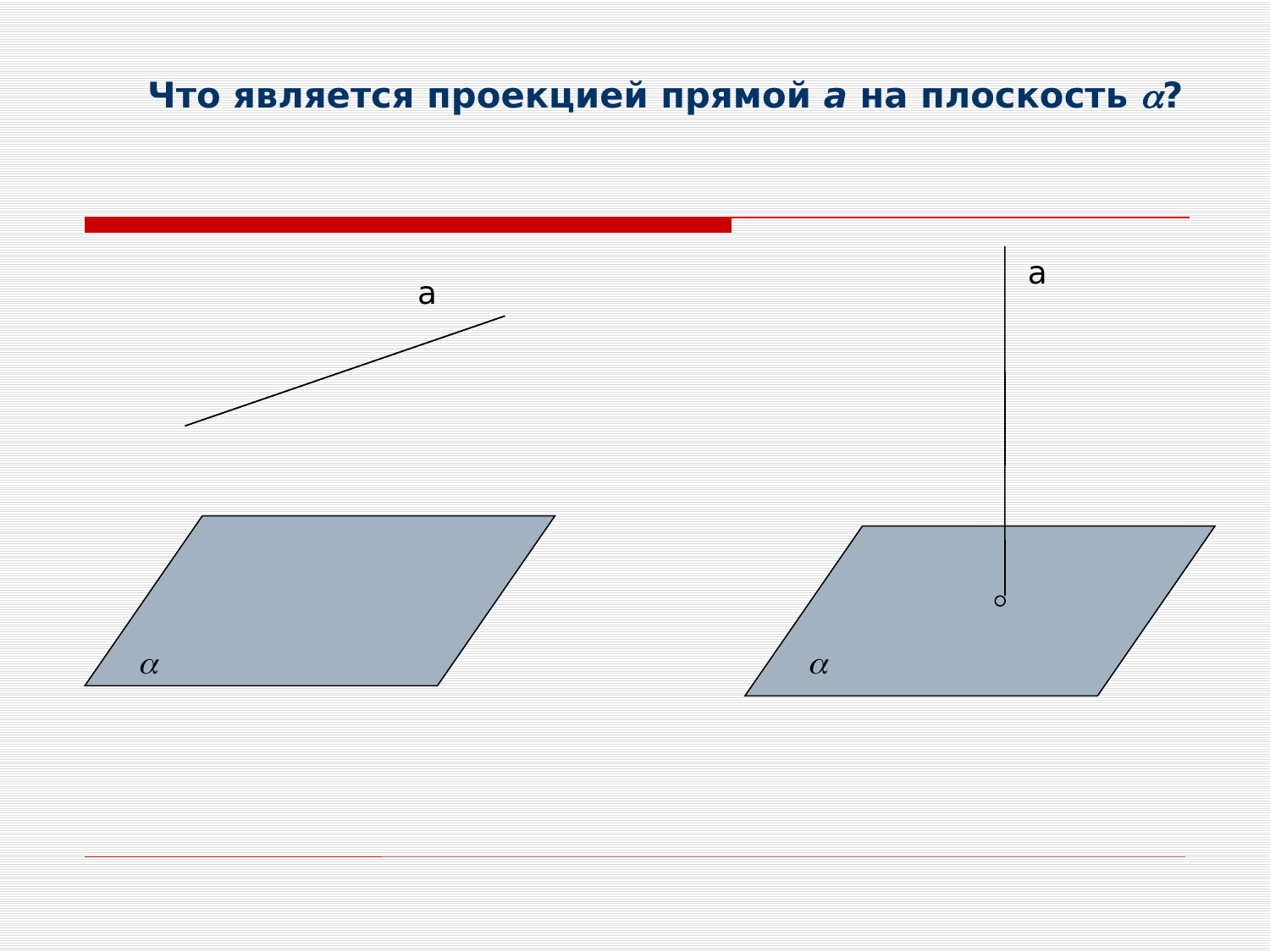

Что является проекцией прямой а на плоскость α?

a
a

α
α